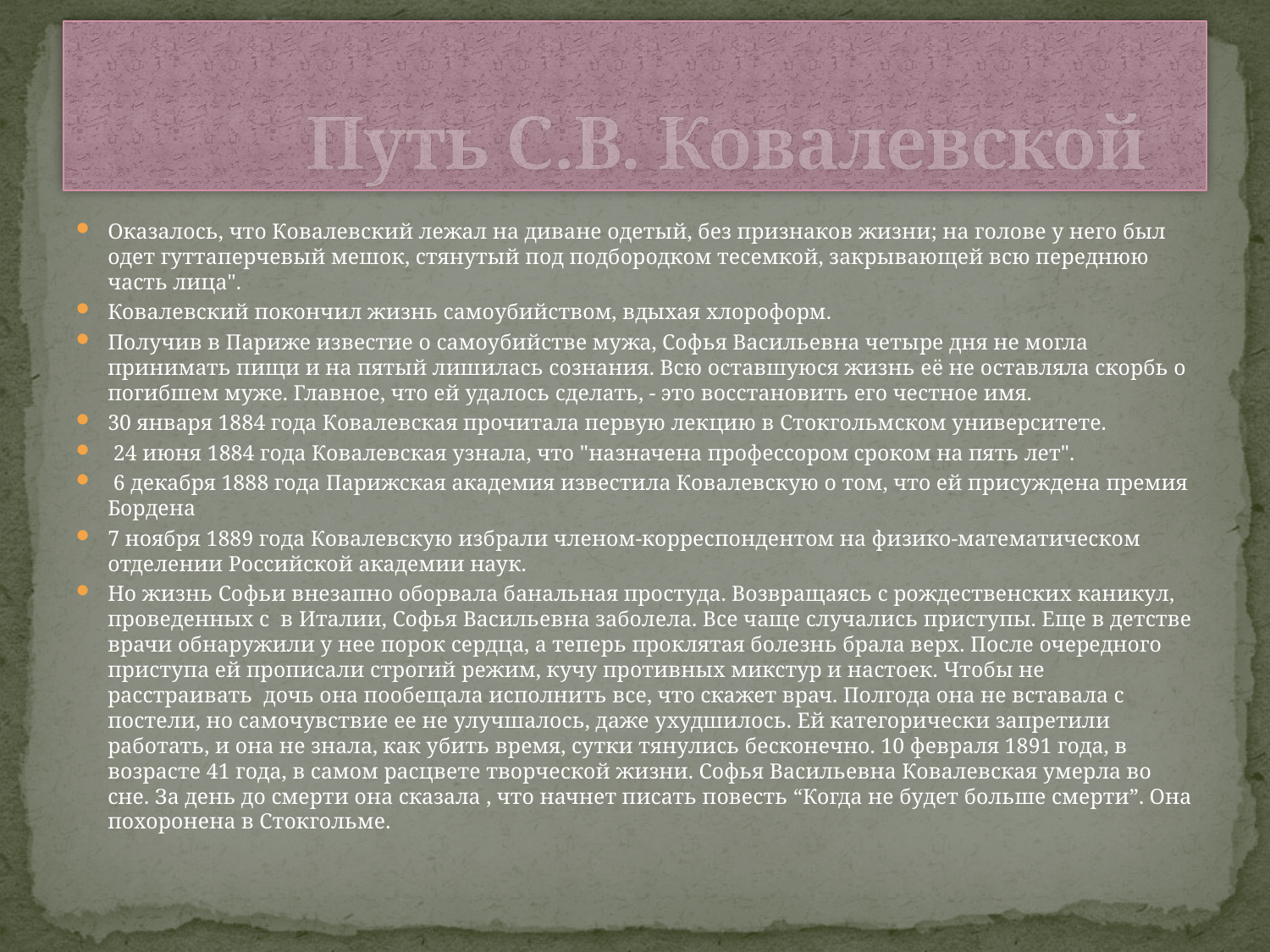

# Путь С.В. Ковалевской
Оказалось, что Ковалевский лежал на диване одетый, без признаков жизни; на голове у него был одет гуттаперчевый мешок, стянутый под подбородком тесемкой, закрывающей всю переднюю часть лица".
Ковалевский покончил жизнь самоубийством, вдыхая хлороформ.
Получив в Париже известие о самоубийстве мужа, Софья Васильевна четыре дня не могла принимать пищи и на пятый лишилась сознания. Всю оставшуюся жизнь её не оставляла скорбь о погибшем муже. Главное, что ей удалось сделать, - это восстановить его честное имя.
30 января 1884 года Ковалевская прочитала первую лекцию в Стокгольмском университете.
 24 июня 1884 года Ковалевская узнала, что "назначена профессором сроком на пять лет".
 6 декабря 1888 года Парижская академия известила Ковалевскую о том, что ей присуждена премия Бордена
7 ноября 1889 года Ковалевскую избрали членом-корреспондентом на физико-математическом отделении Российской академии наук.
Но жизнь Софьи внезапно оборвала банальная простуда. Возвращаясь с рождественских каникул, проведенных с  в Италии, Софья Васильевна заболела. Все чаще случались приступы. Еще в детстве врачи обнаружили у нее порок сердца, а теперь проклятая болезнь брала верх. После очередного приступа ей прописали строгий режим, кучу противных микстур и настоек. Чтобы не расстраивать  дочь она пообещала исполнить все, что скажет врач. Полгода она не вставала с постели, но самочувствие ее не улучшалось, даже ухудшилось. Ей категорически запретили работать, и она не знала, как убить время, сутки тянулись бесконечно. 10 февраля 1891 года, в возрасте 41 года, в самом расцвете творческой жизни. Софья Васильевна Ковалевская умерла во сне. За день до смерти она сказала , что начнет писать повесть “Когда не будет больше смерти”. Она похоронена в Стокгольме.